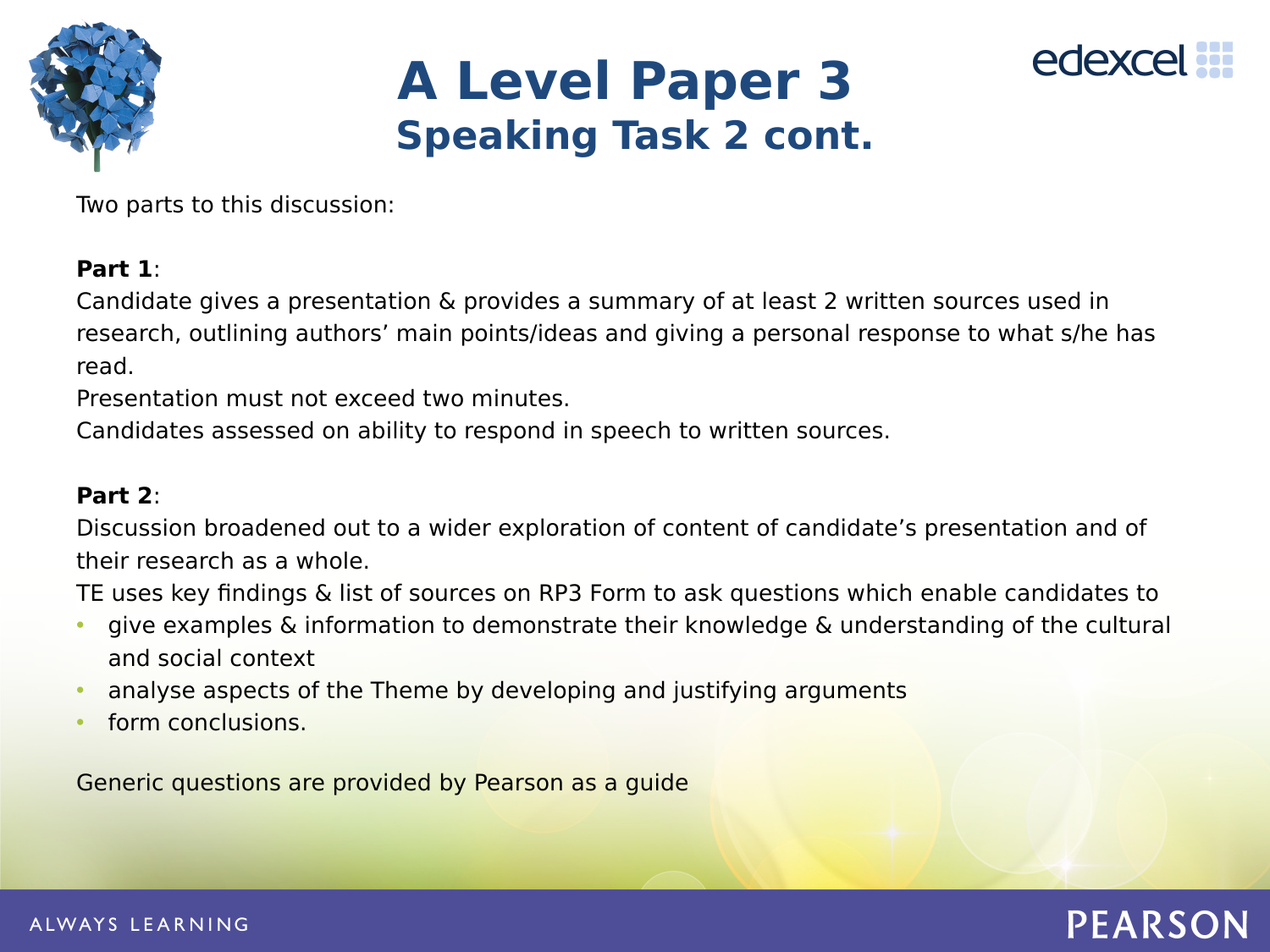

# A Level Paper 3 Speaking Task 2 cont.
Two parts to this discussion:

Part 1:
Candidate gives a presentation & provides a summary of at least 2 written sources used in research, outlining authors’ main points/ideas and giving a personal response to what s/he has read.
Presentation must not exceed two minutes.
Candidates assessed on ability to respond in speech to written sources.

Part 2:
Discussion broadened out to a wider exploration of content of candidate’s presentation and of their research as a whole.
TE uses key findings & list of sources on RP3 Form to ask questions which enable candidates to
give examples & information to demonstrate their knowledge & understanding of the cultural and social context
analyse aspects of the Theme by developing and justifying arguments
form conclusions.

Generic questions are provided by Pearson as a guide